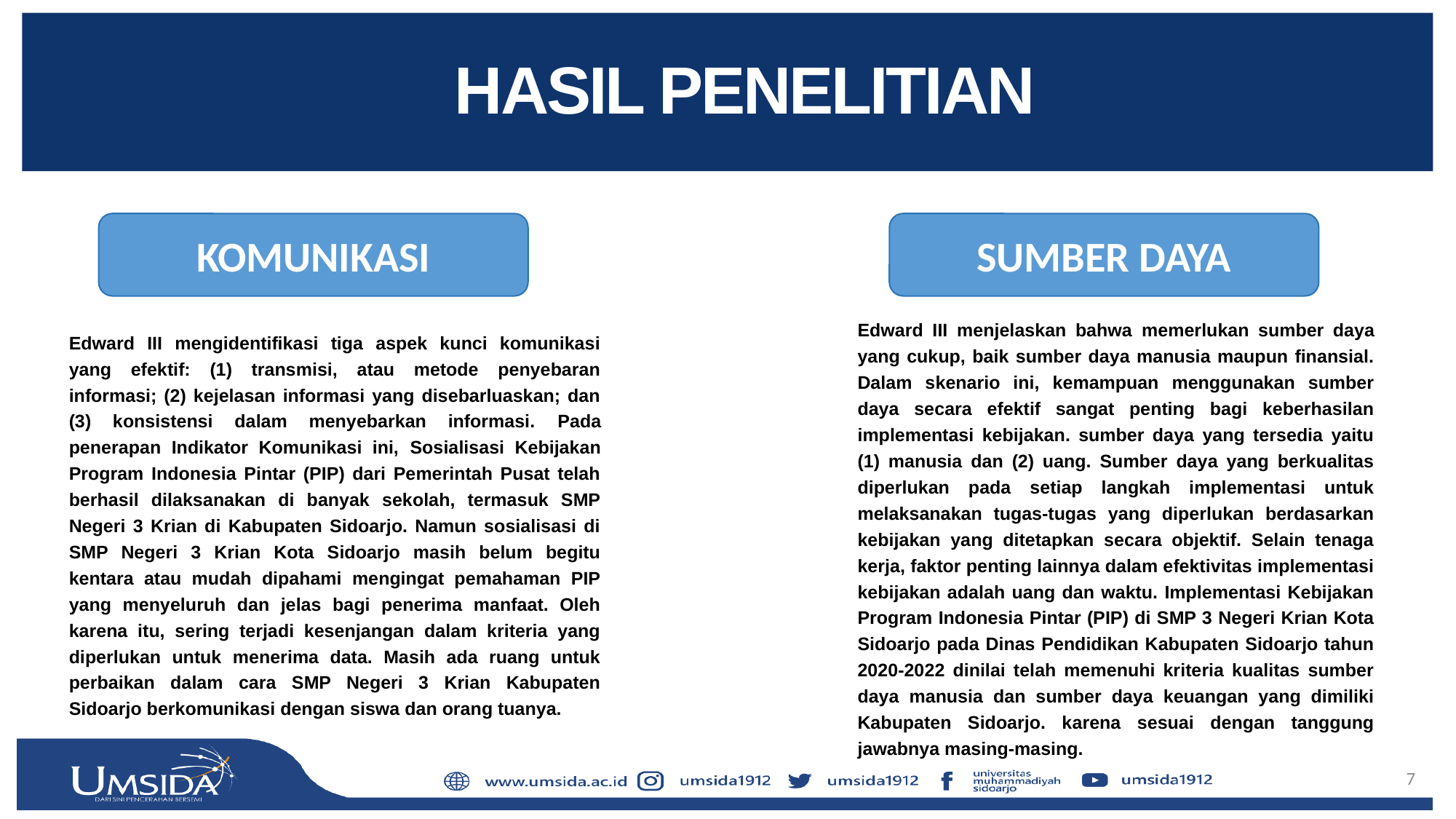

HASIL PENELITIAN
KOMUNIKASI
SUMBER DAYA
Edward III mengidentifikasi tiga aspek kunci komunikasi yang efektif: (1) transmisi, atau metode penyebaran informasi; (2) kejelasan informasi yang disebarluaskan; dan (3) konsistensi dalam menyebarkan informasi. Pada penerapan Indikator Komunikasi ini, Sosialisasi Kebijakan Program Indonesia Pintar (PIP) dari Pemerintah Pusat telah berhasil dilaksanakan di banyak sekolah, termasuk SMP Negeri 3 Krian di Kabupaten Sidoarjo. Namun sosialisasi di SMP Negeri 3 Krian Kota Sidoarjo masih belum begitu kentara atau mudah dipahami mengingat pemahaman PIP yang menyeluruh dan jelas bagi penerima manfaat. Oleh karena itu, sering terjadi kesenjangan dalam kriteria yang diperlukan untuk menerima data. Masih ada ruang untuk perbaikan dalam cara SMP Negeri 3 Krian Kabupaten Sidoarjo berkomunikasi dengan siswa dan orang tuanya.
Edward III menjelaskan bahwa memerlukan sumber daya yang cukup, baik sumber daya manusia maupun finansial. Dalam skenario ini, kemampuan menggunakan sumber daya secara efektif sangat penting bagi keberhasilan implementasi kebijakan. sumber daya yang tersedia yaitu (1) manusia dan (2) uang. Sumber daya yang berkualitas diperlukan pada setiap langkah implementasi untuk melaksanakan tugas-tugas yang diperlukan berdasarkan kebijakan yang ditetapkan secara objektif. Selain tenaga kerja, faktor penting lainnya dalam efektivitas implementasi kebijakan adalah uang dan waktu. Implementasi Kebijakan Program Indonesia Pintar (PIP) di SMP 3 Negeri Krian Kota Sidoarjo pada Dinas Pendidikan Kabupaten Sidoarjo tahun 2020-2022 dinilai telah memenuhi kriteria kualitas sumber daya manusia dan sumber daya keuangan yang dimiliki Kabupaten Sidoarjo. karena sesuai dengan tanggung jawabnya masing-masing.